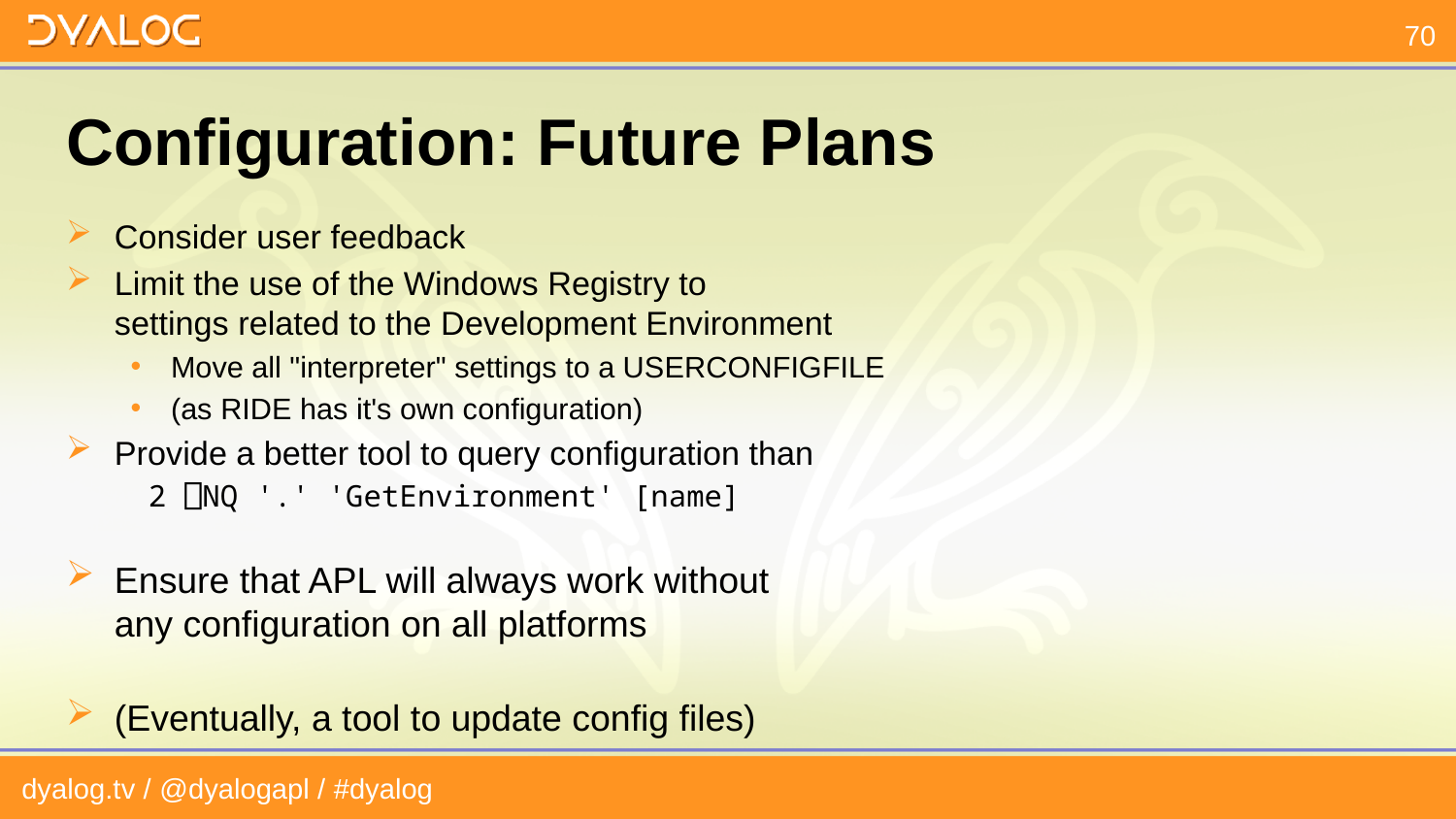

# Configuration: Future Plans
Consider user feedback
Limit the use of the Windows Registry to
settings related to the Development Environment
Move all "interpreter" settings to a USERCONFIGFILE
(as RIDE has it's own configuration)
Provide a better tool to query configuration than
 2 ⎕NQ '.' 'GetEnvironment' [name]
Ensure that APL will always work without
any configuration on all platforms
(Eventually, a tool to update config files)